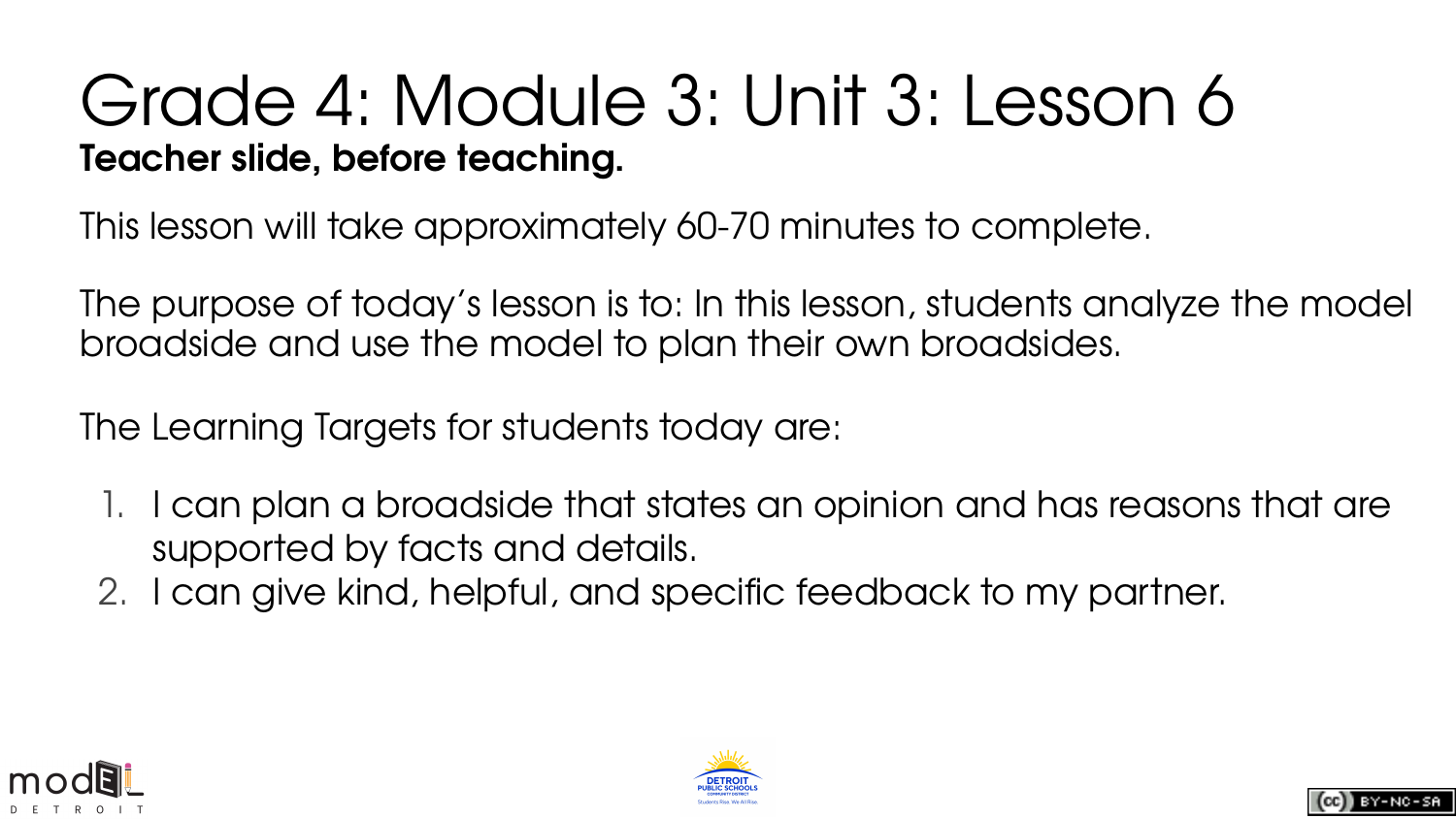

# Grade 4: Module 3: Unit 3: Lesson 6
Teacher slide, before teaching.
This lesson will take approximately 60-70 minutes to complete.

The purpose of today’s lesson is to: In this lesson, students analyze the model broadside and use the model to plan their own broadsides.

The Learning Targets for students today are:
I can plan a broadside that states an opinion and has reasons that are supported by facts and details.
I can give kind, helpful, and specific feedback to my partner.